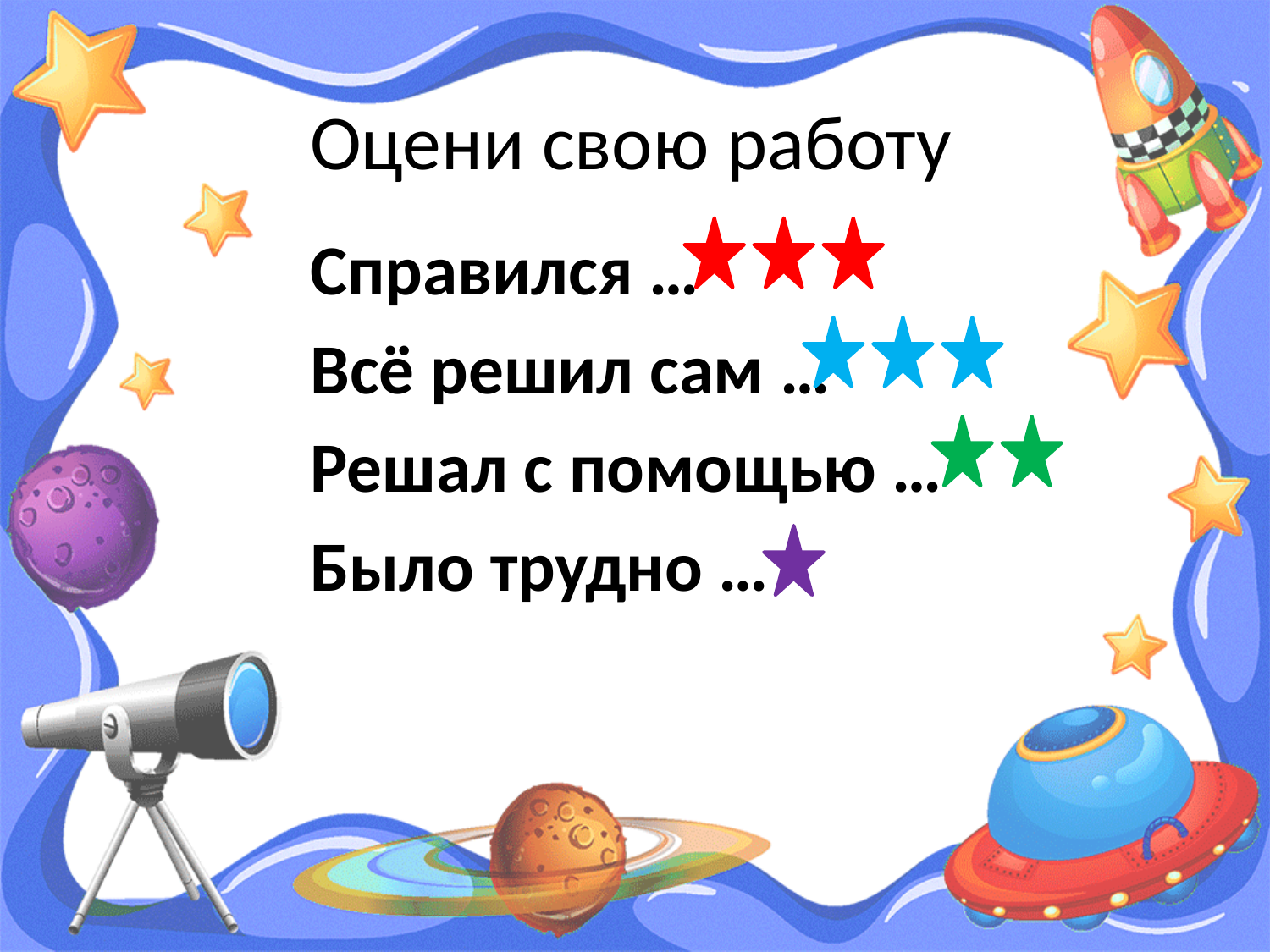

# Оцени свою работу

Справился …
Всё решил сам …
Решал с помощью …
Было трудно …